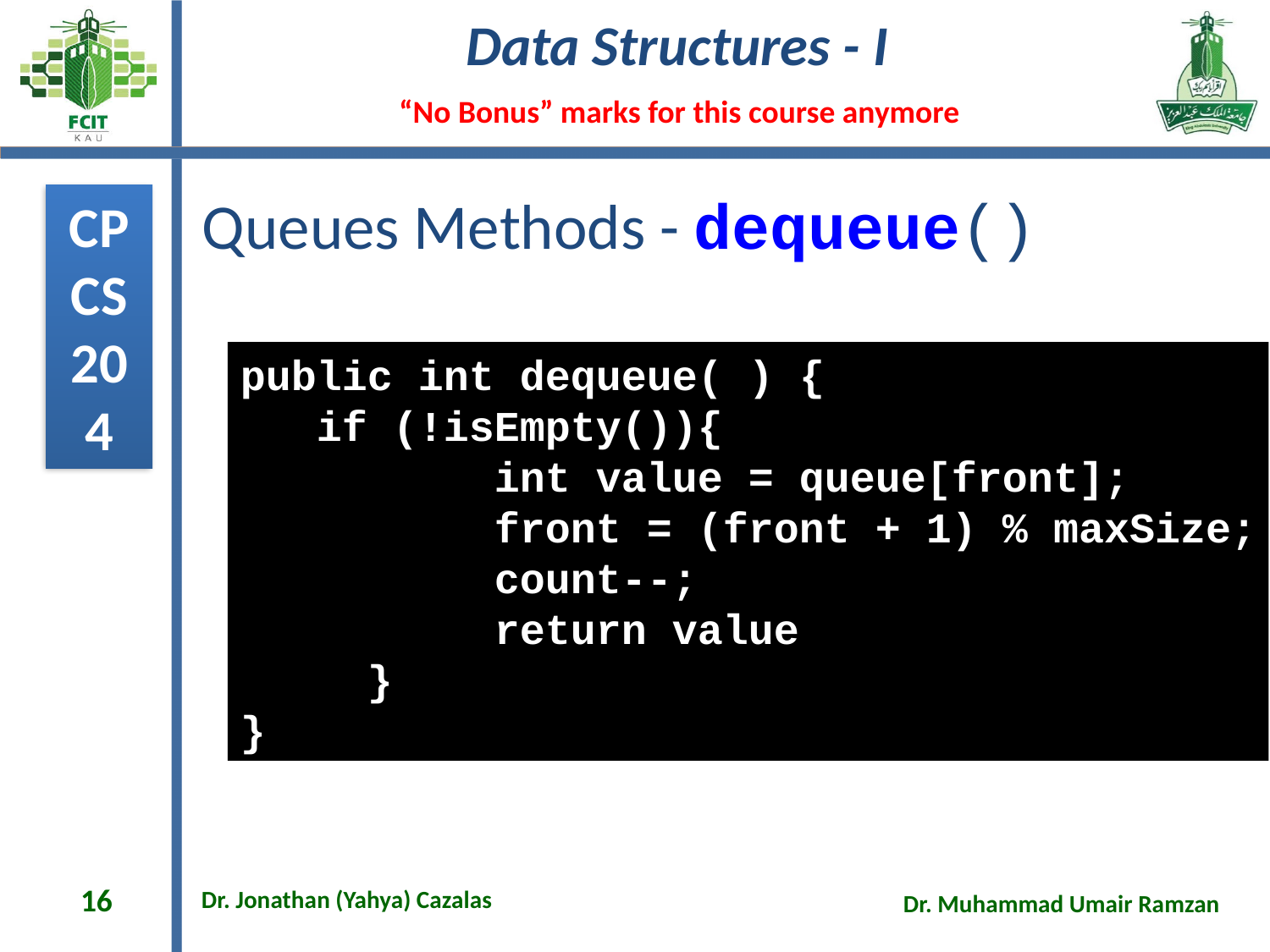

# Queues Methods - dequeue()
public int dequeue( ) {
   if (!isEmpty()){
		int value = queue[front];
		front = (front + 1) % maxSize;
		count--;
		return value
	}
}
16